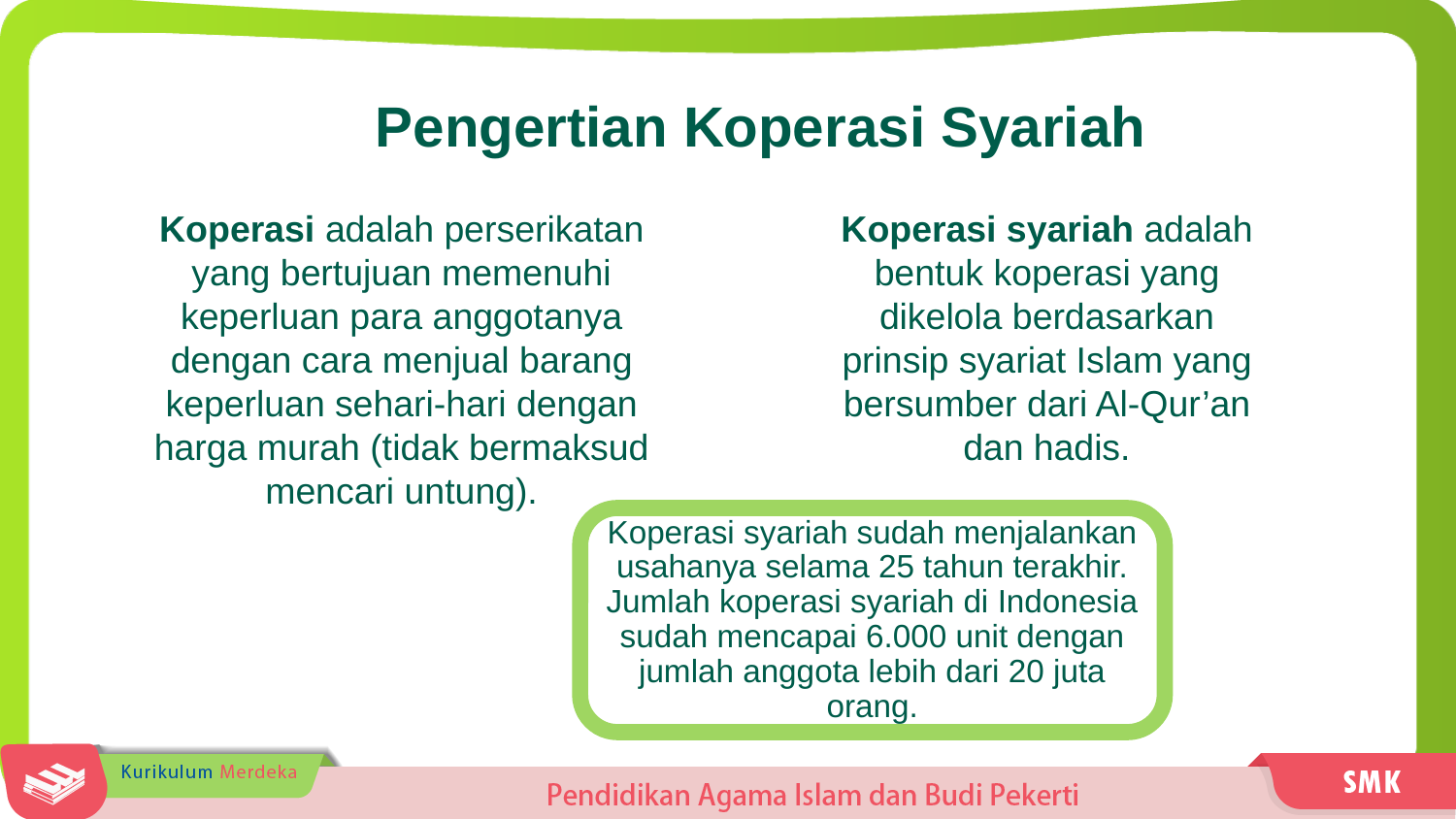

Pengertian Koperasi Syariah
Koperasi adalah perserikatan yang bertujuan memenuhi keperluan para anggotanya dengan cara menjual barang keperluan sehari-hari dengan harga murah (tidak bermaksud mencari untung).
Koperasi syariah adalah bentuk koperasi yang dikelola berdasarkan prinsip syariat Islam yang bersumber dari Al-Qur’an dan hadis.
Koperasi syariah sudah menjalankan usahanya selama 25 tahun terakhir. Jumlah koperasi syariah di Indonesia sudah mencapai 6.000 unit dengan jumlah anggota lebih dari 20 juta orang.